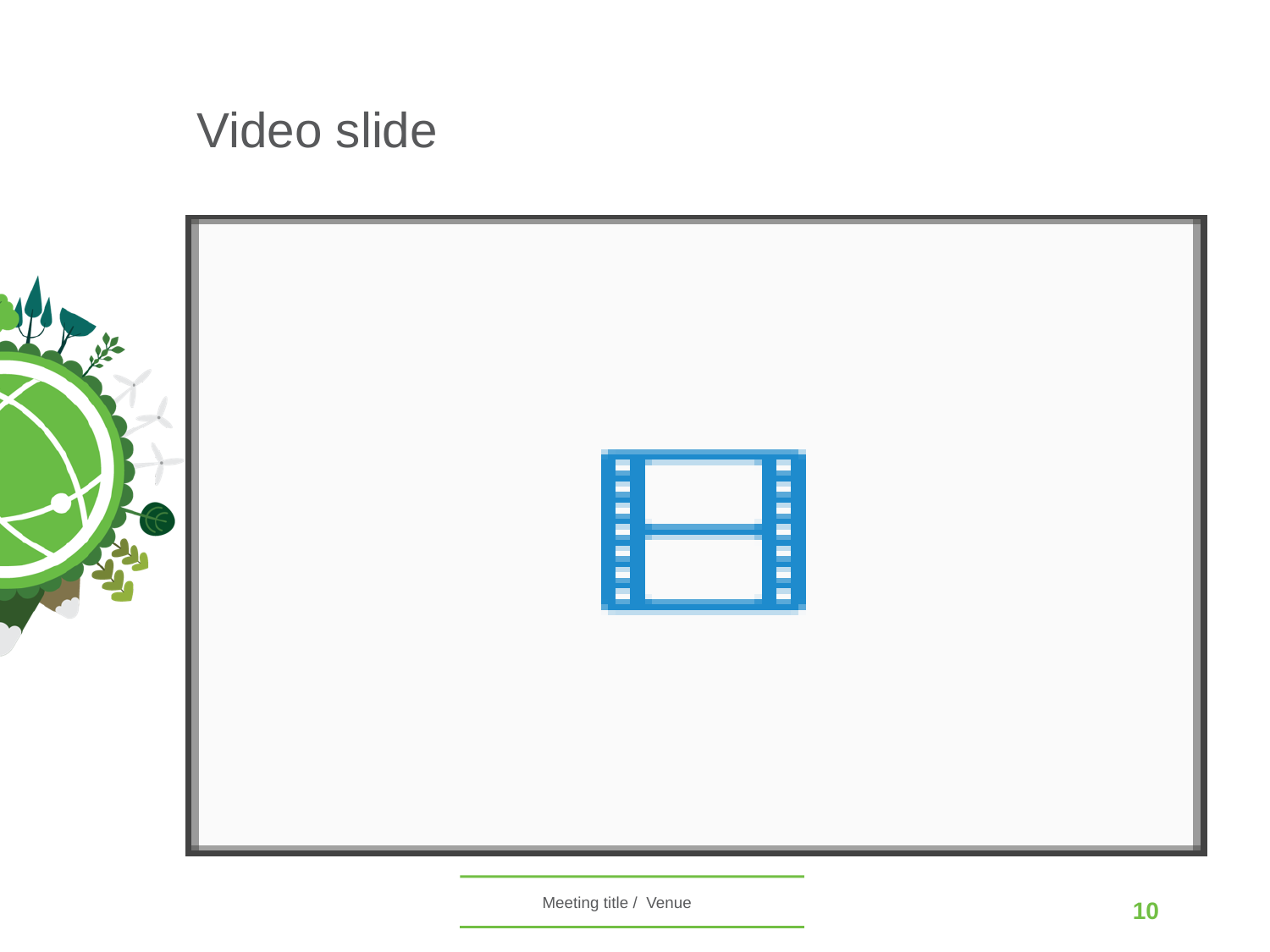

# Video slide

Meeting title /  Venue
10